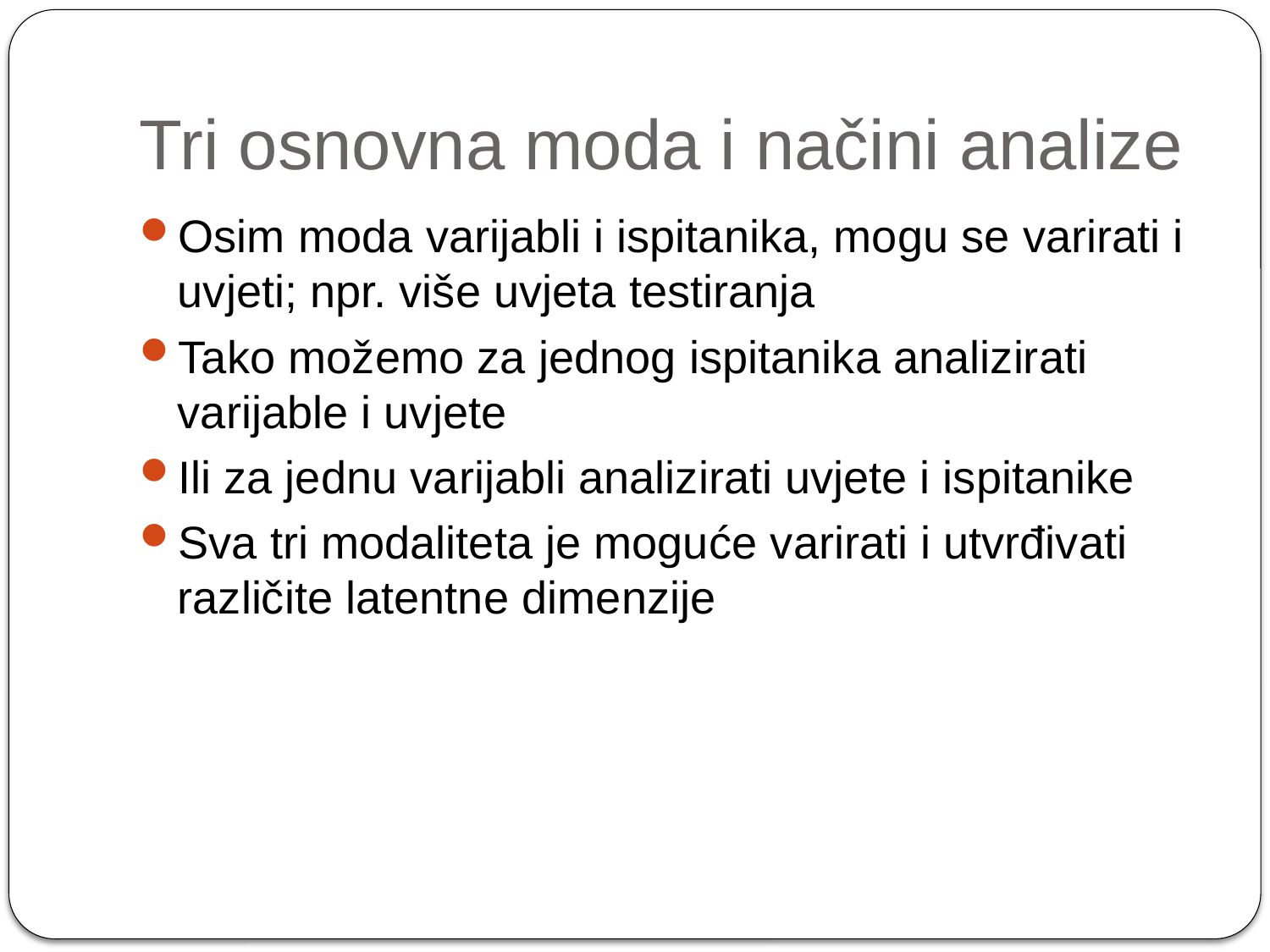

# Tri osnovna moda i načini analize
Osim moda varijabli i ispitanika, mogu se varirati i uvjeti; npr. više uvjeta testiranja
Tako možemo za jednog ispitanika analizirati varijable i uvjete
Ili za jednu varijabli analizirati uvjete i ispitanike
Sva tri modaliteta je moguće varirati i utvrđivati različite latentne dimenzije